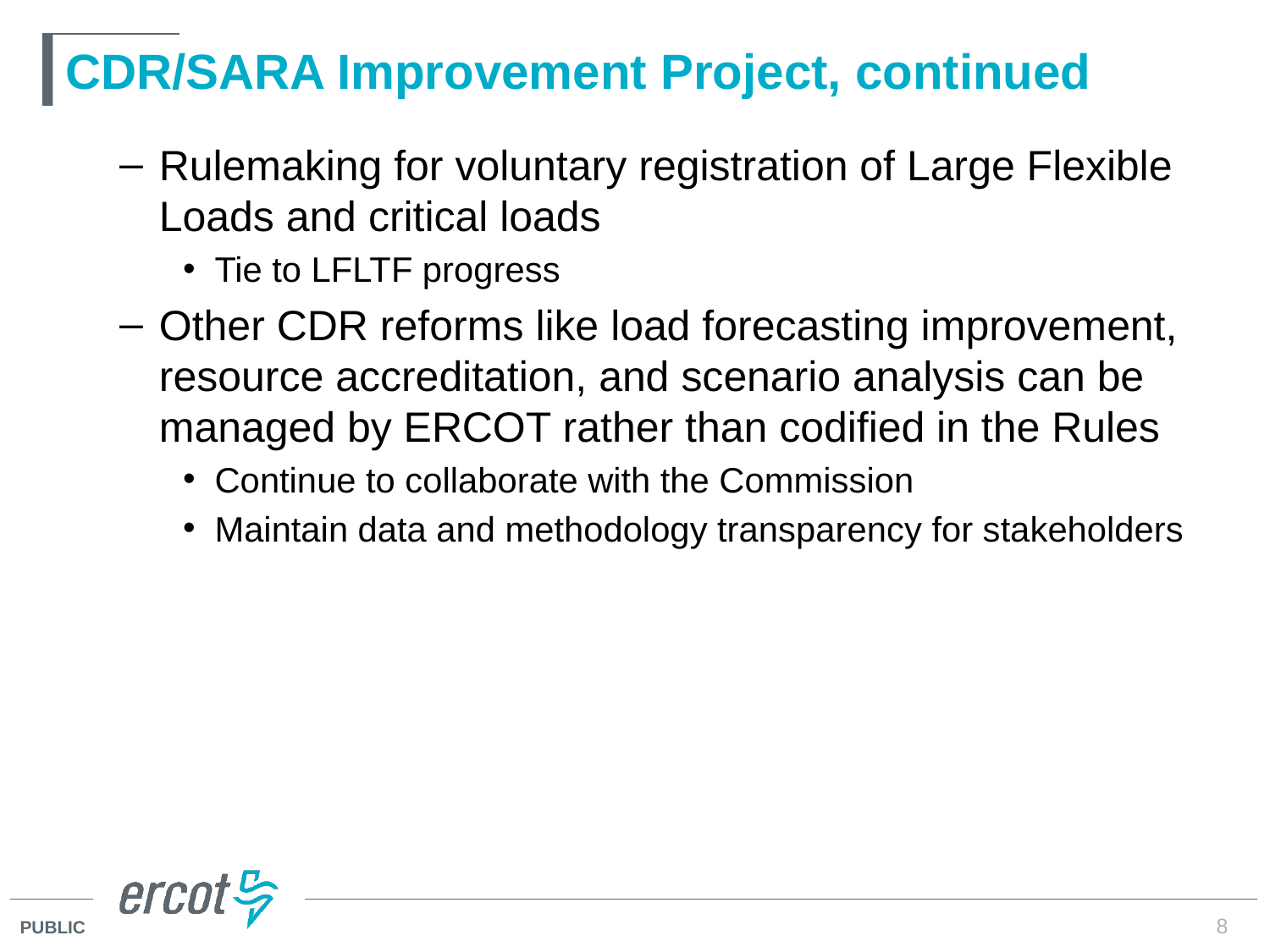

# CDR/SARA Improvement Project, continued
Rulemaking for voluntary registration of Large Flexible Loads and critical loads
Tie to LFLTF progress
Other CDR reforms like load forecasting improvement, resource accreditation, and scenario analysis can be managed by ERCOT rather than codified in the Rules
Continue to collaborate with the Commission
Maintain data and methodology transparency for stakeholders

8